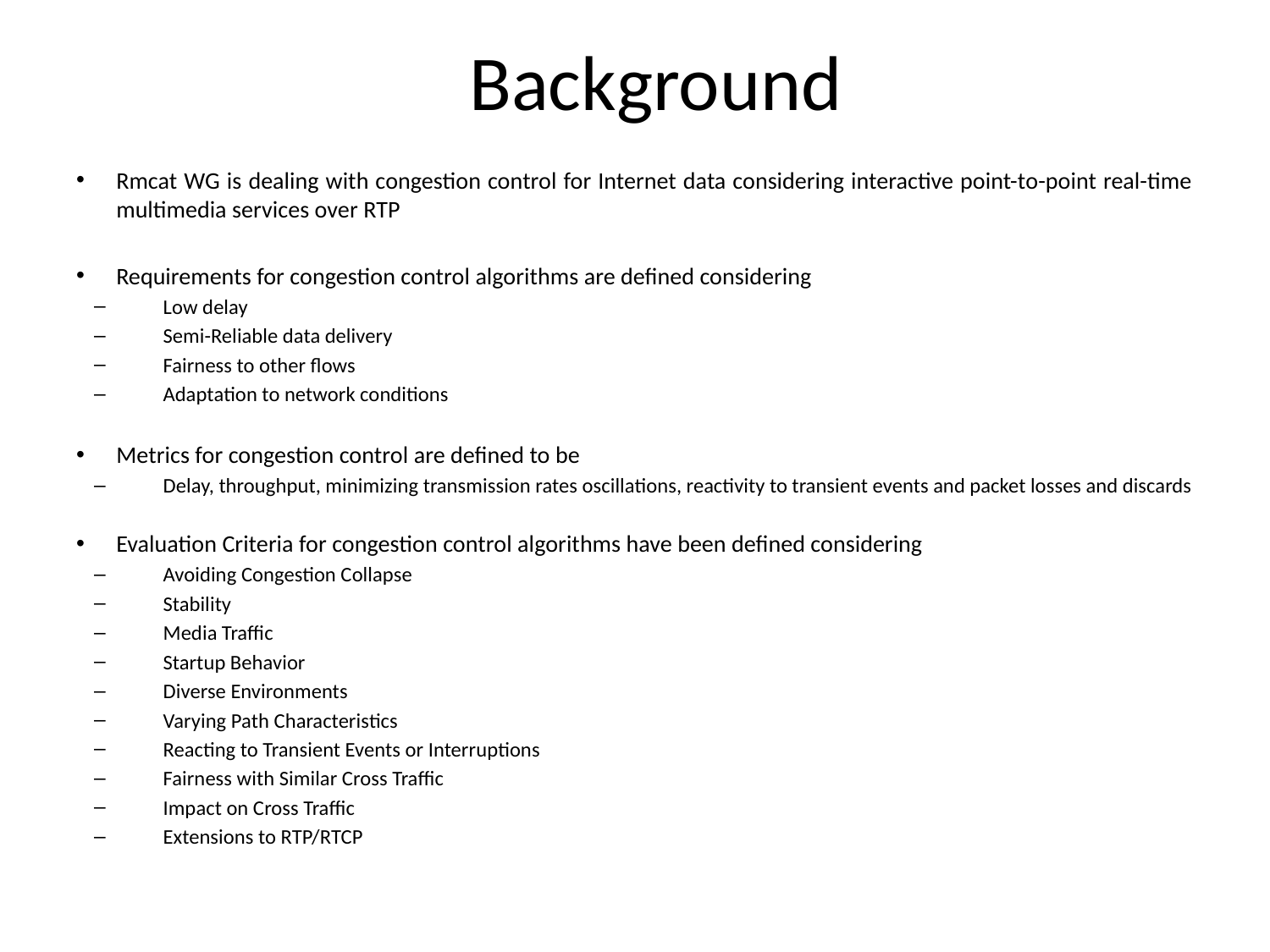

# Background
Rmcat WG is dealing with congestion control for Internet data considering interactive point-to-point real-time multimedia services over RTP

Requirements for congestion control algorithms are defined considering
Low delay
Semi-Reliable data delivery
Fairness to other flows
Adaptation to network conditions

Metrics for congestion control are defined to be
Delay, throughput, minimizing transmission rates oscillations, reactivity to transient events and packet losses and discards

Evaluation Criteria for congestion control algorithms have been defined considering
Avoiding Congestion Collapse
Stability
Media Traffic
Startup Behavior
Diverse Environments
Varying Path Characteristics
Reacting to Transient Events or Interruptions
Fairness with Similar Cross Traffic
Impact on Cross Traffic
Extensions to RTP/RTCP